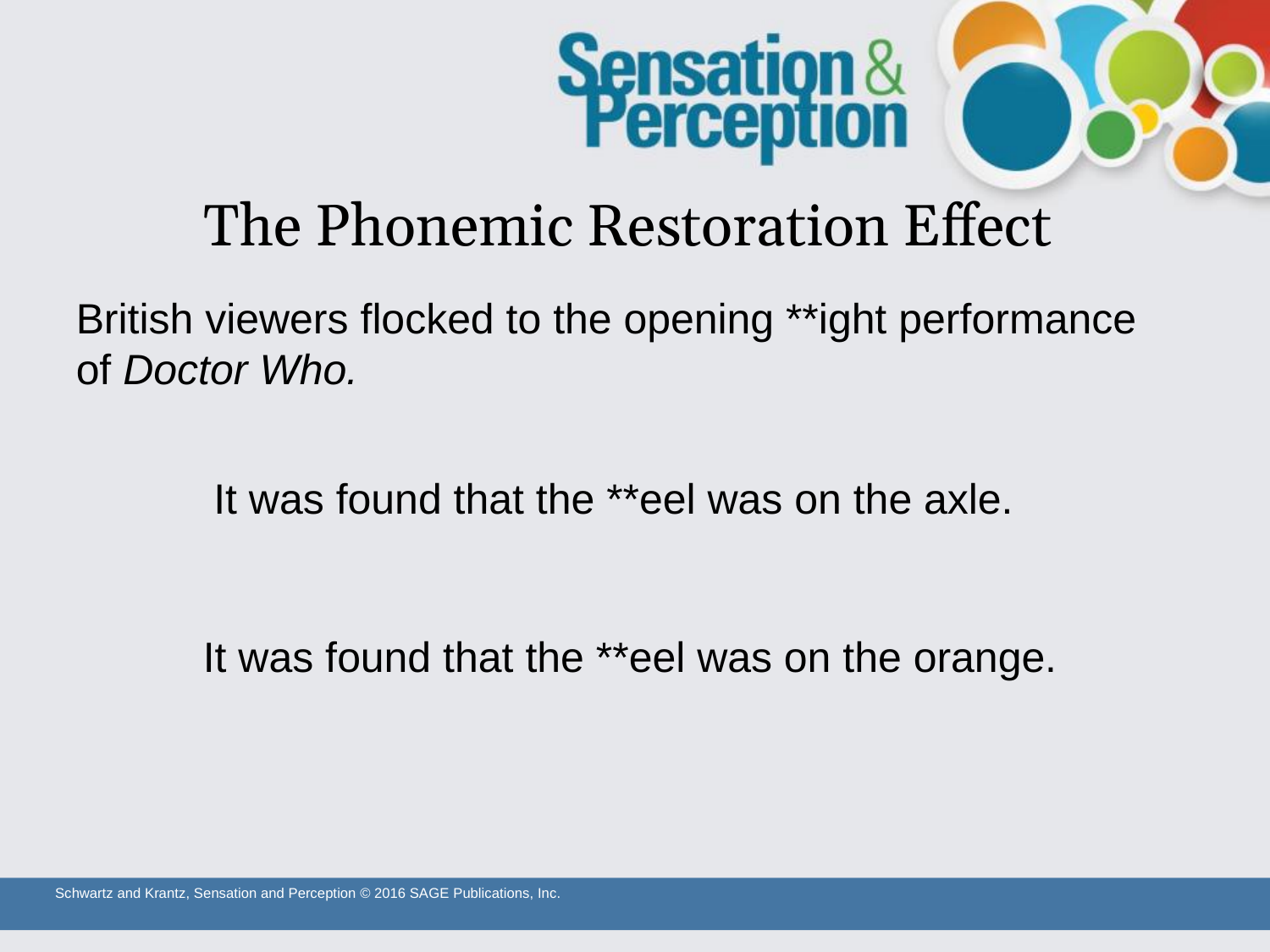

# The Phonemic Restoration Effect
British viewers flocked to the opening **ight performance
of Doctor Who.
It was found that the **eel was on the axle.
It was found that the **eel was on the orange.
Schwartz and Krantz, Sensation and Perception © 2016 SAGE Publications, Inc.